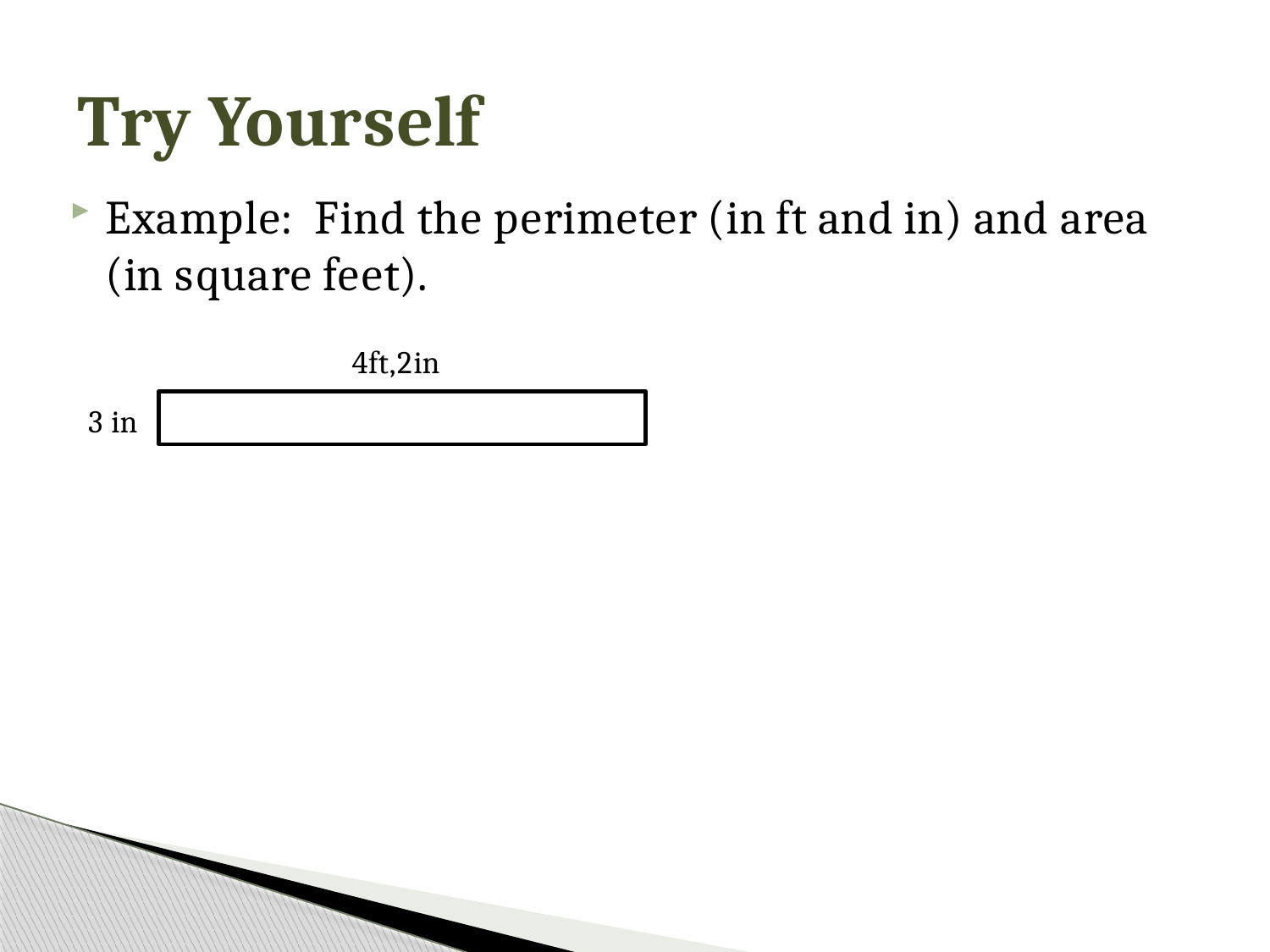

# Try Yourself
Example:  Find the perimeter (in ft and in) and area (in square feet).

4ft,2in

3 in